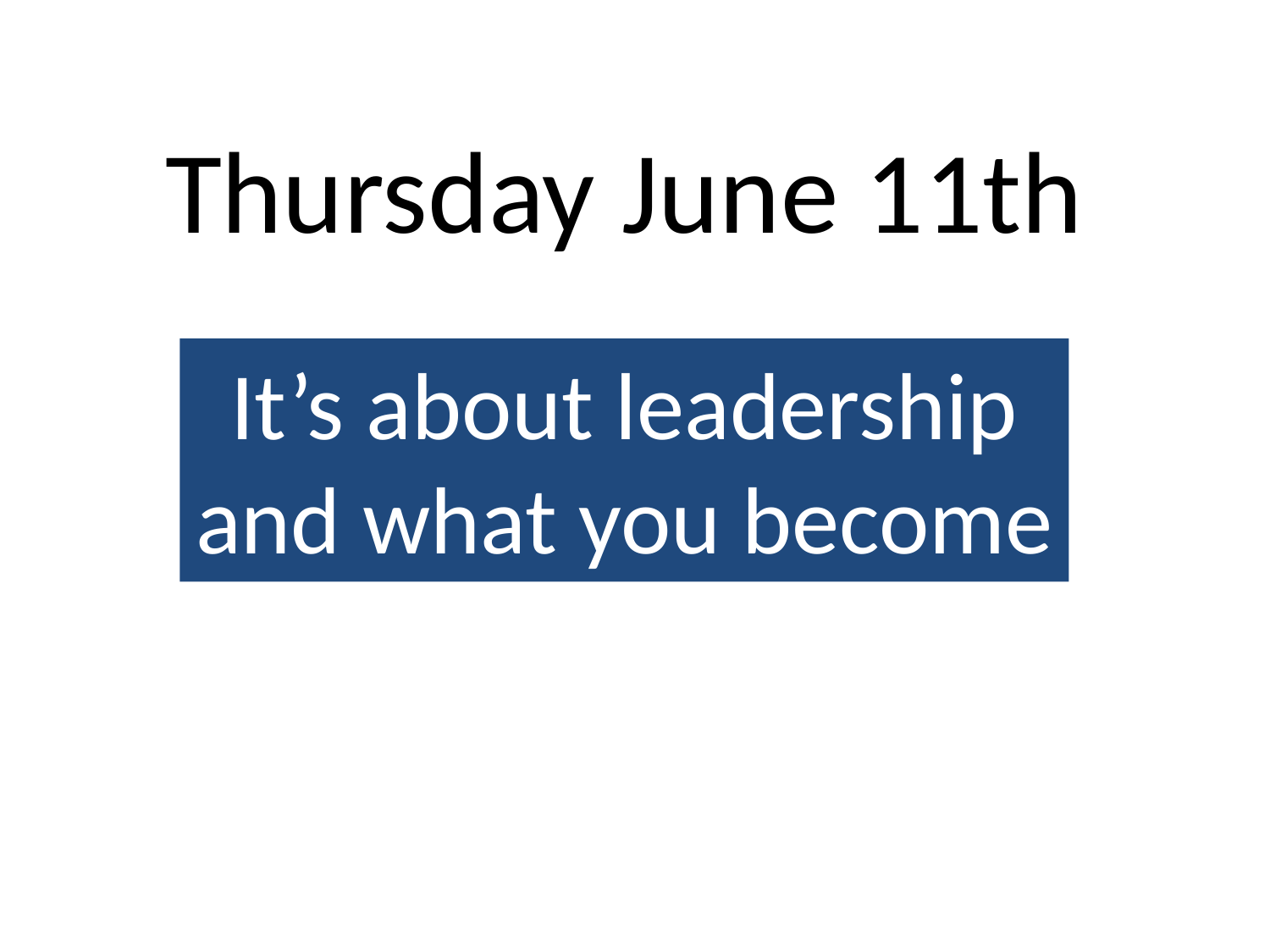

# Thursday June 11th
It’s about leadership and what you become